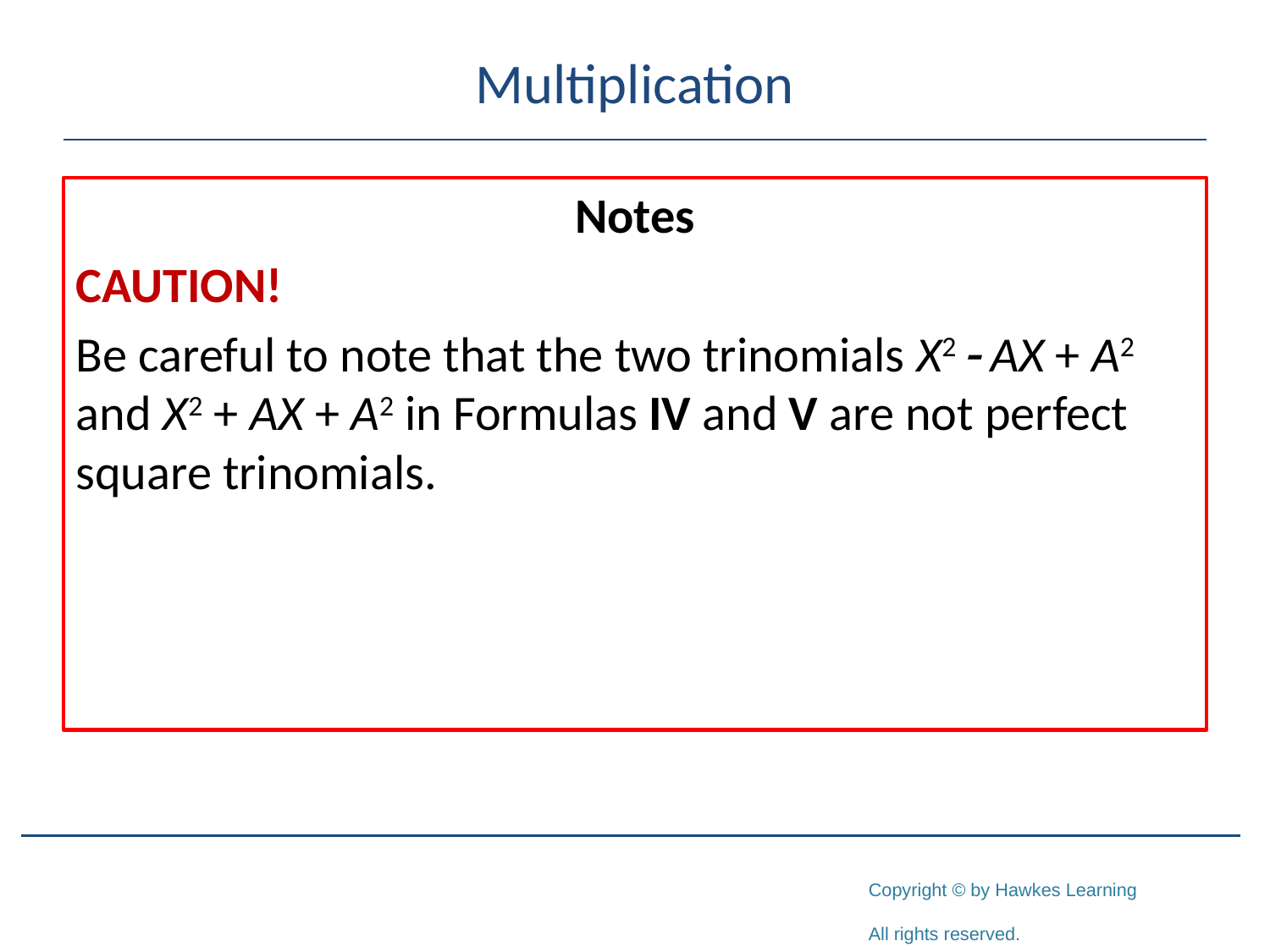

# Multiplication
Notes
CAUTION!
Be careful to note that the two trinomials X2 − AX + A2 and X2 + AX + A2 in Formulas IV and V are not perfect square trinomials.